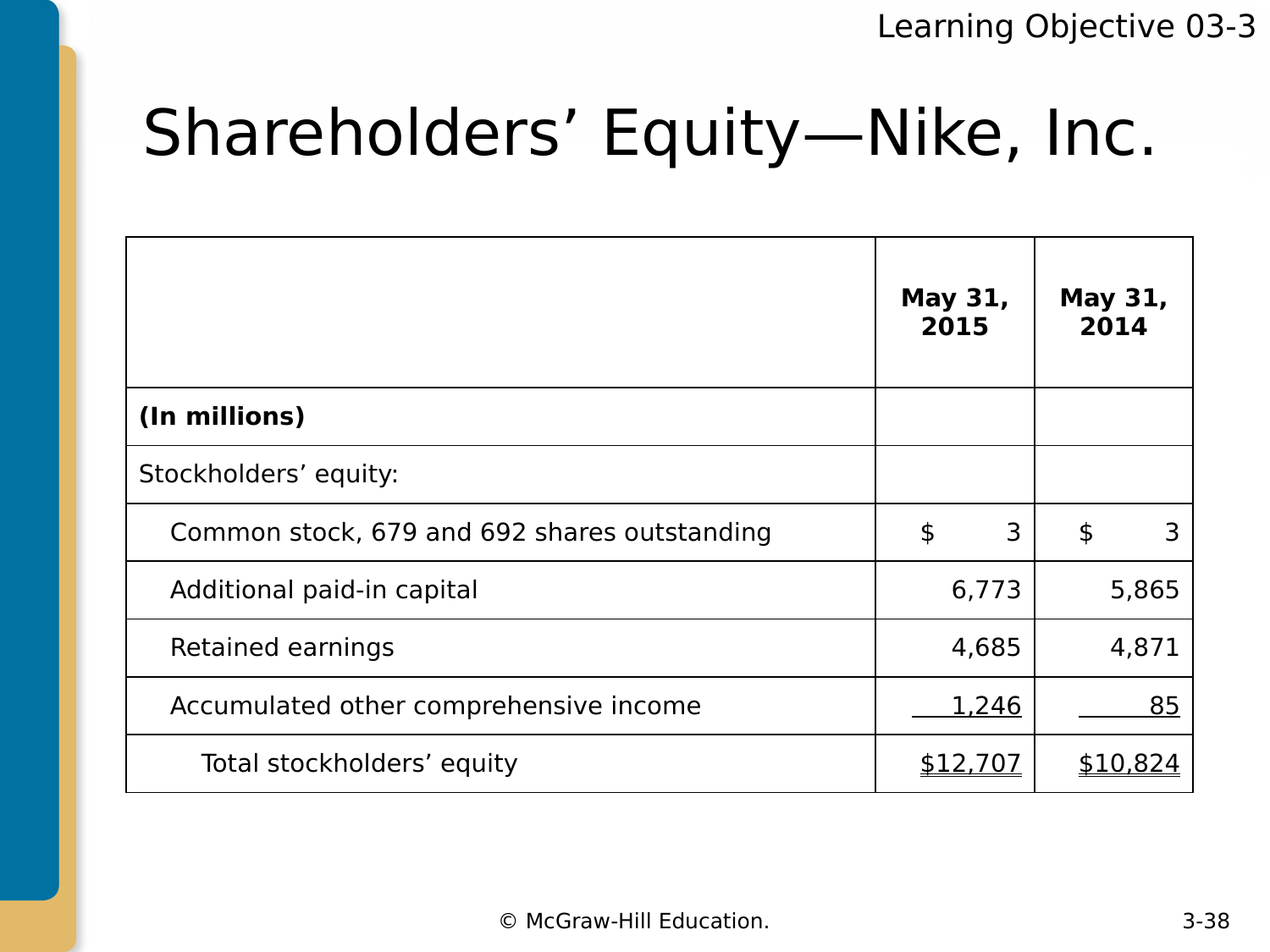

Learning Objective 03-3
# Shareholders’ Equity—Nike, Inc.
|  | May 31, 2015 | May 31, 2014 |
| --- | --- | --- |
| (In millions) |  |  |
| Stockholders’ equity: |  |  |
| Common stock, 679 and 692 shares outstanding | $         3 | $         3 |
| Additional paid-in capital | 6,773 | 5,865 |
| Retained earnings | 4,685 | 4,871 |
| Accumulated other comprehensive income | 1,246 | 85 |
| Total stockholders’ equity | $12,707 | $10,824 |